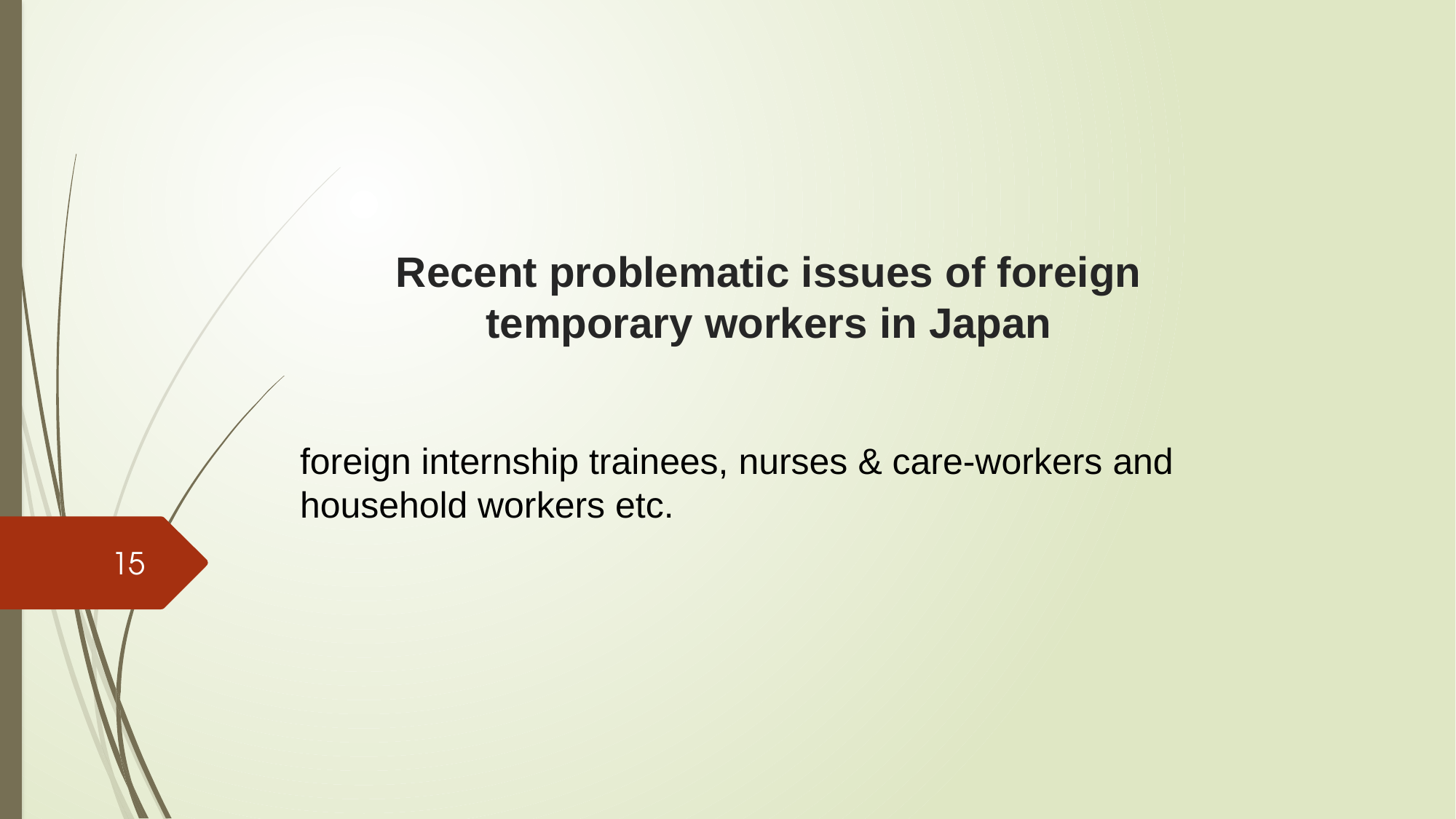

# Recent problematic issues of foreign temporary workers in Japan
foreign internship trainees, nurses & care-workers and household workers etc.

15